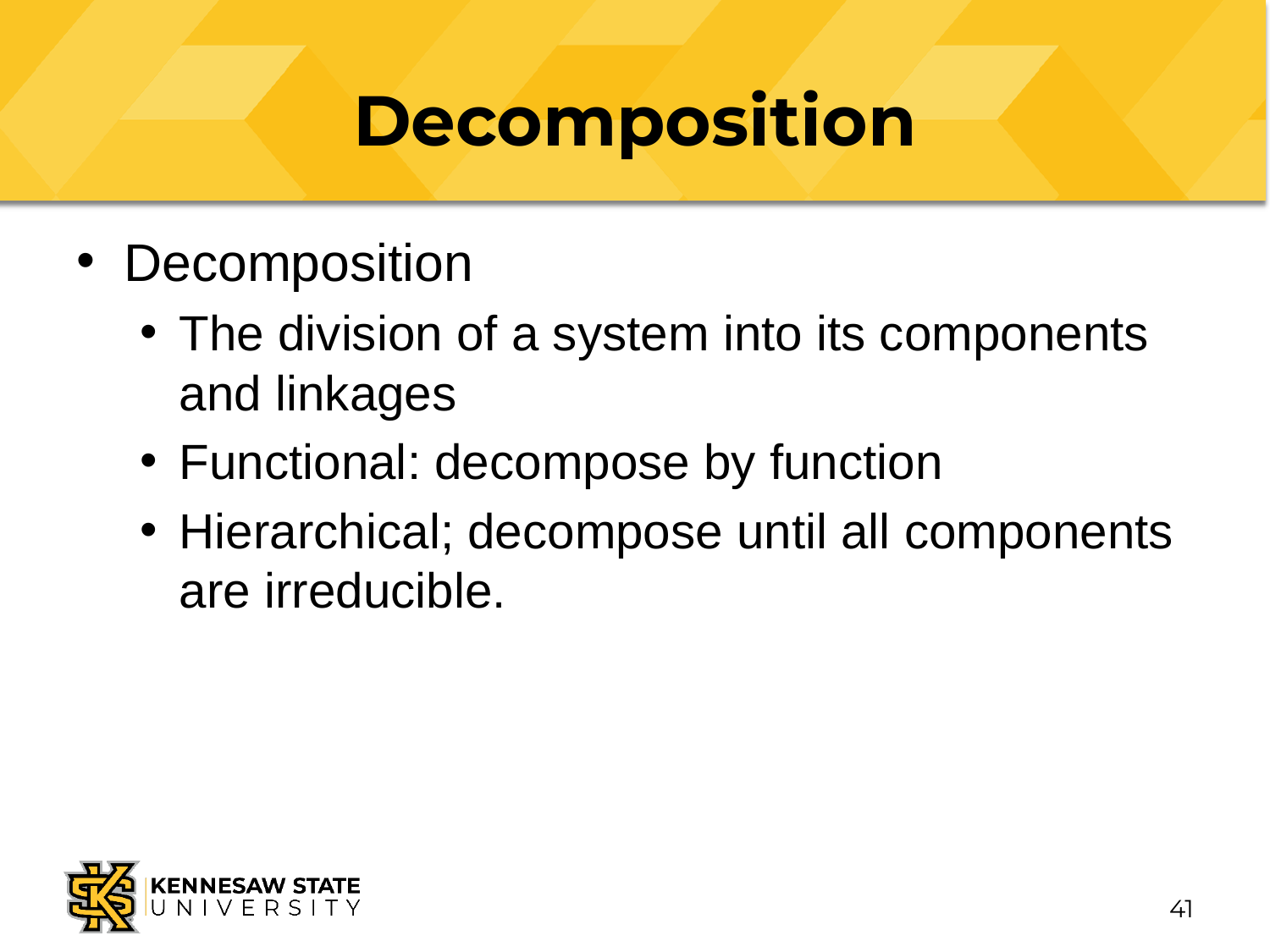

# Decomposition
Decomposition
The division of a system into its components and linkages
Functional: decompose by function
Hierarchical; decompose until all components are irreducible.

41